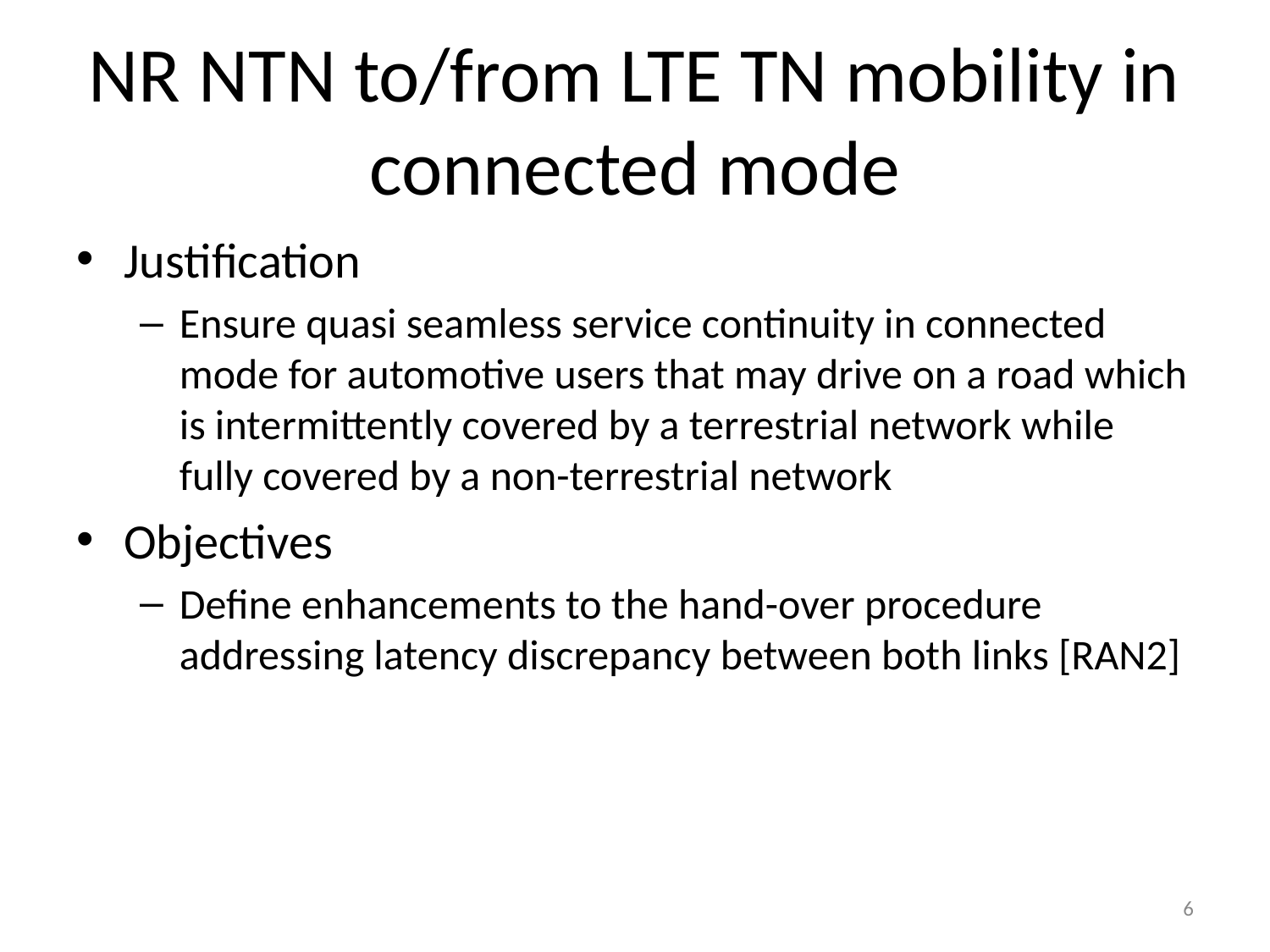

# NR NTN to/from LTE TN mobility in connected mode
Justification
Ensure quasi seamless service continuity in connected mode for automotive users that may drive on a road which is intermittently covered by a terrestrial network while fully covered by a non-terrestrial network
Objectives
Define enhancements to the hand-over procedure addressing latency discrepancy between both links [RAN2]

6